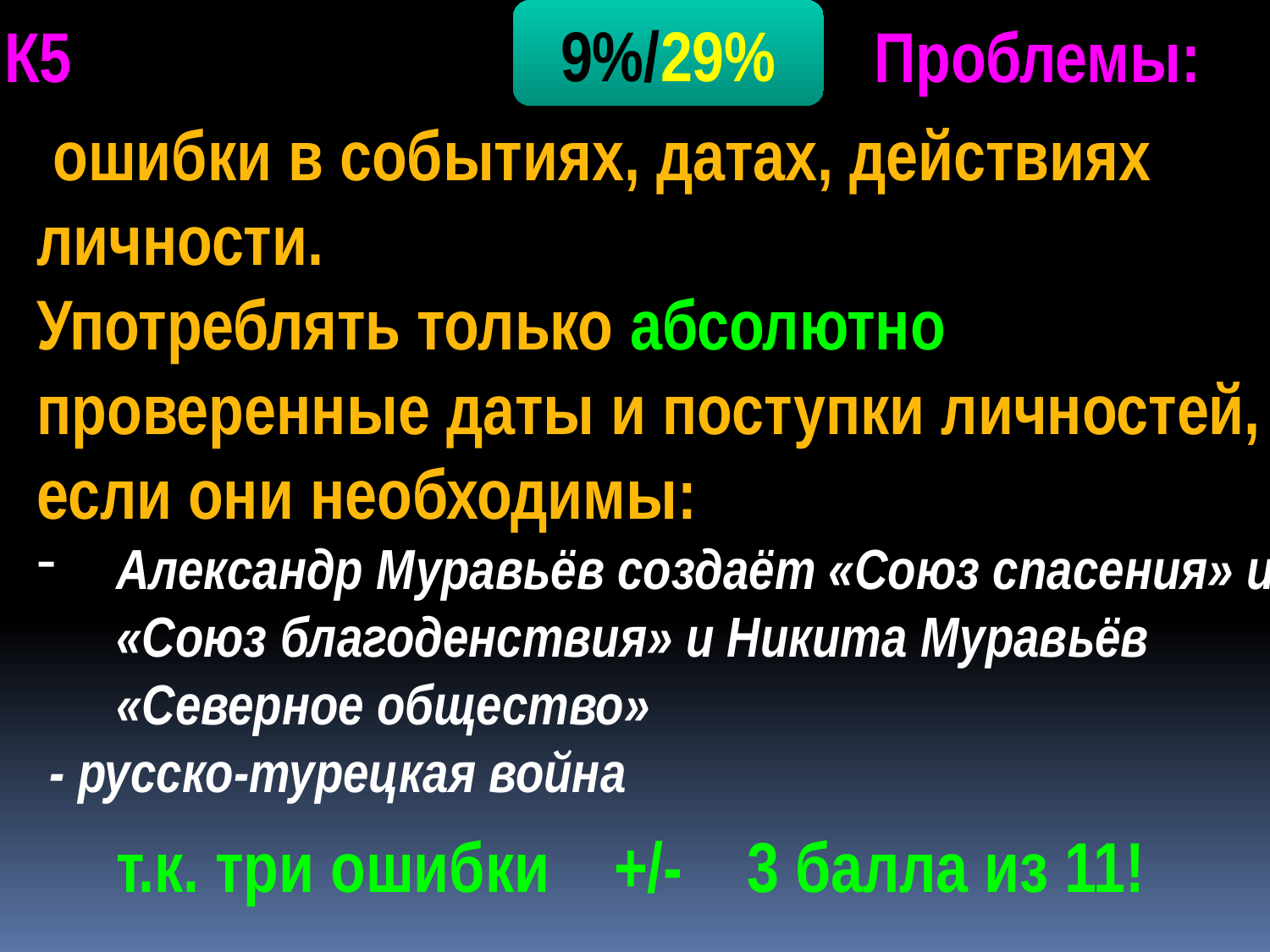

9%/29%
К5                                                  Проблемы:
 ошибки в событиях, датах, действиях личности.
Употреблять только абсолютно
проверенные даты и поступки личностей, если они необходимы:
Александр Муравьёв создаёт «Союз спасения» и «Союз благоденствия» и Никита Муравьёв «Северное общество»
 - русско-турецкая война

т.к. три ошибки    +/-    3 балла из 11!